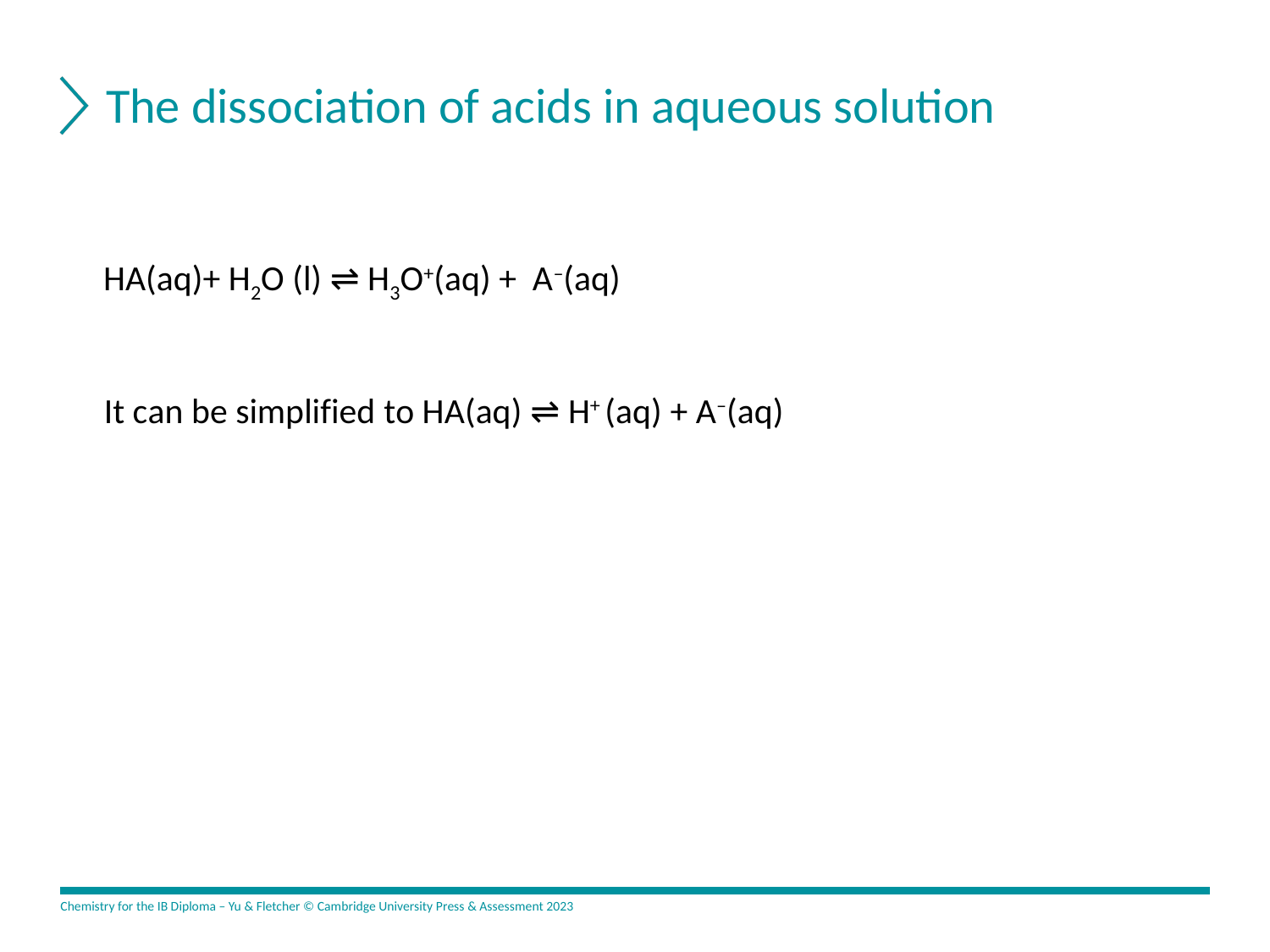

# The dissociation of acids in aqueous solution
HA(aq)+ H2O (l) ⇌ H3O+(aq) +  A–(aq)
It can be simplified to HA(aq) ⇌ H+ (aq) + A–(aq)